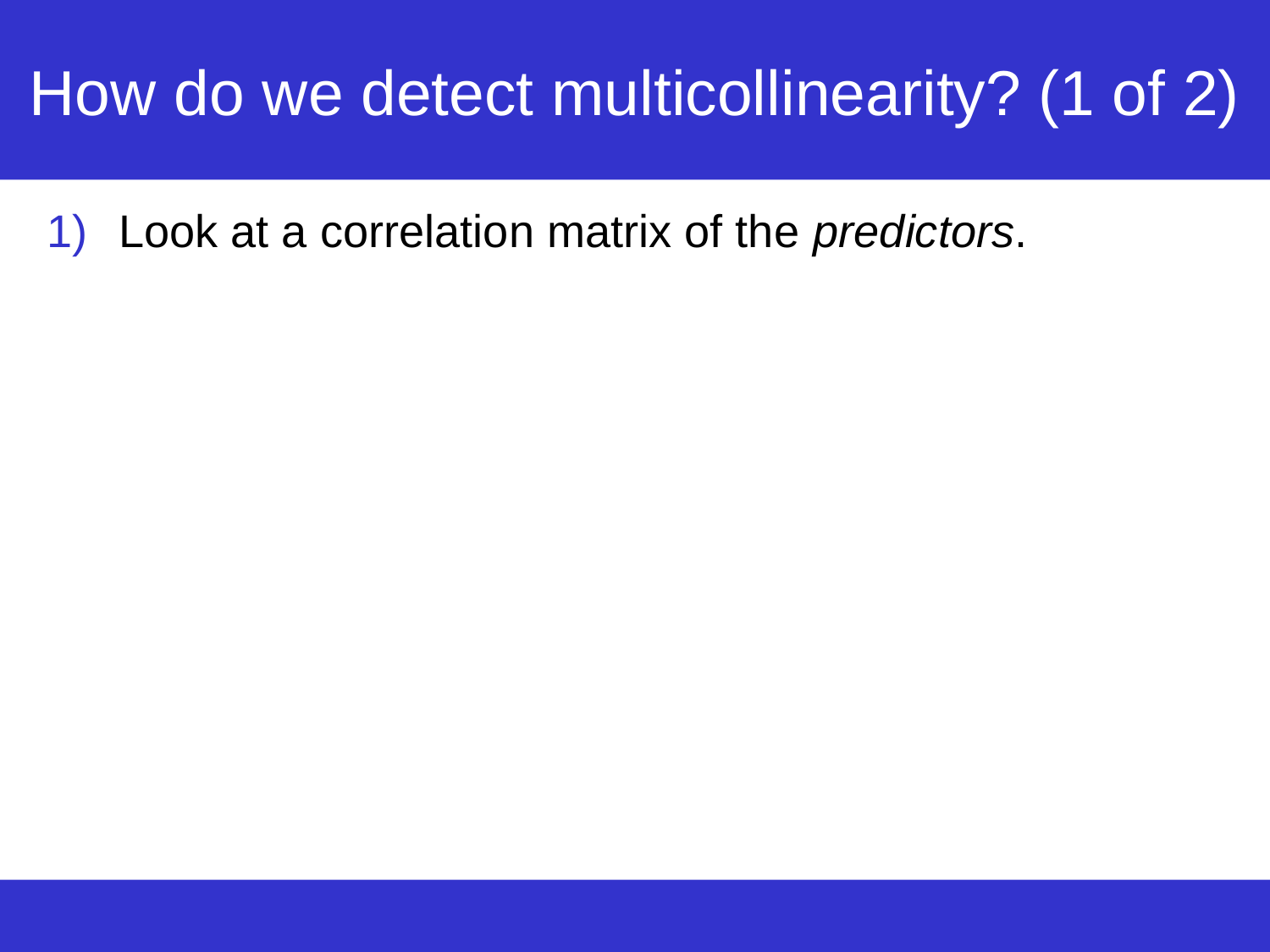

# How do we detect multicollinearity? (1 of 2)
Look at a correlation matrix of the predictors.